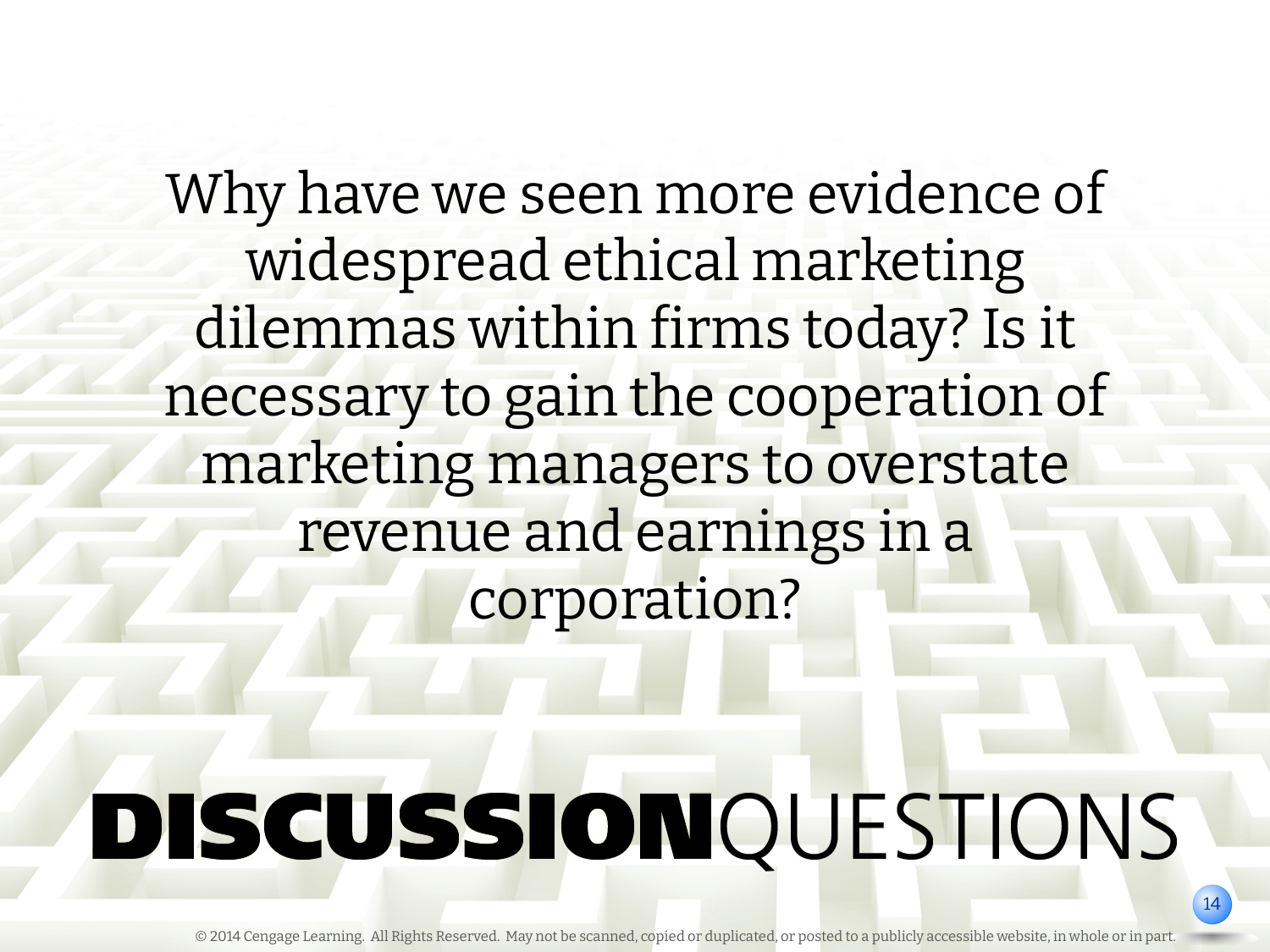

Why have we seen more evidence of widespread ethical marketing dilemmas within firms today? Is it necessary to gain the cooperation of marketing managers to overstate revenue and earnings in a corporation?
14